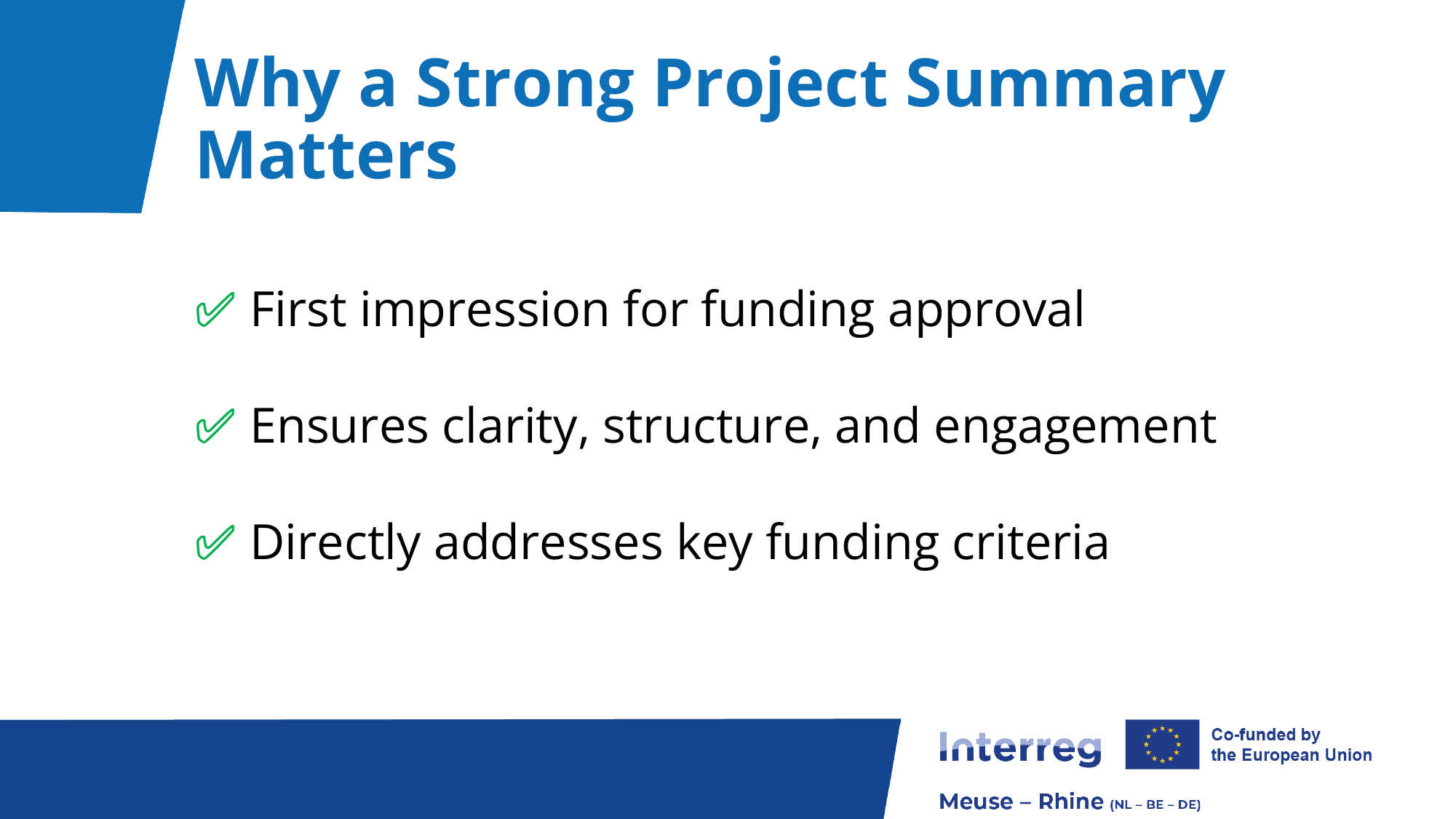

# Why a Strong Project Summary Matters

✅ First impression for funding approval

✅ Ensures clarity, structure, and engagement

✅ Directly addresses key funding criteria